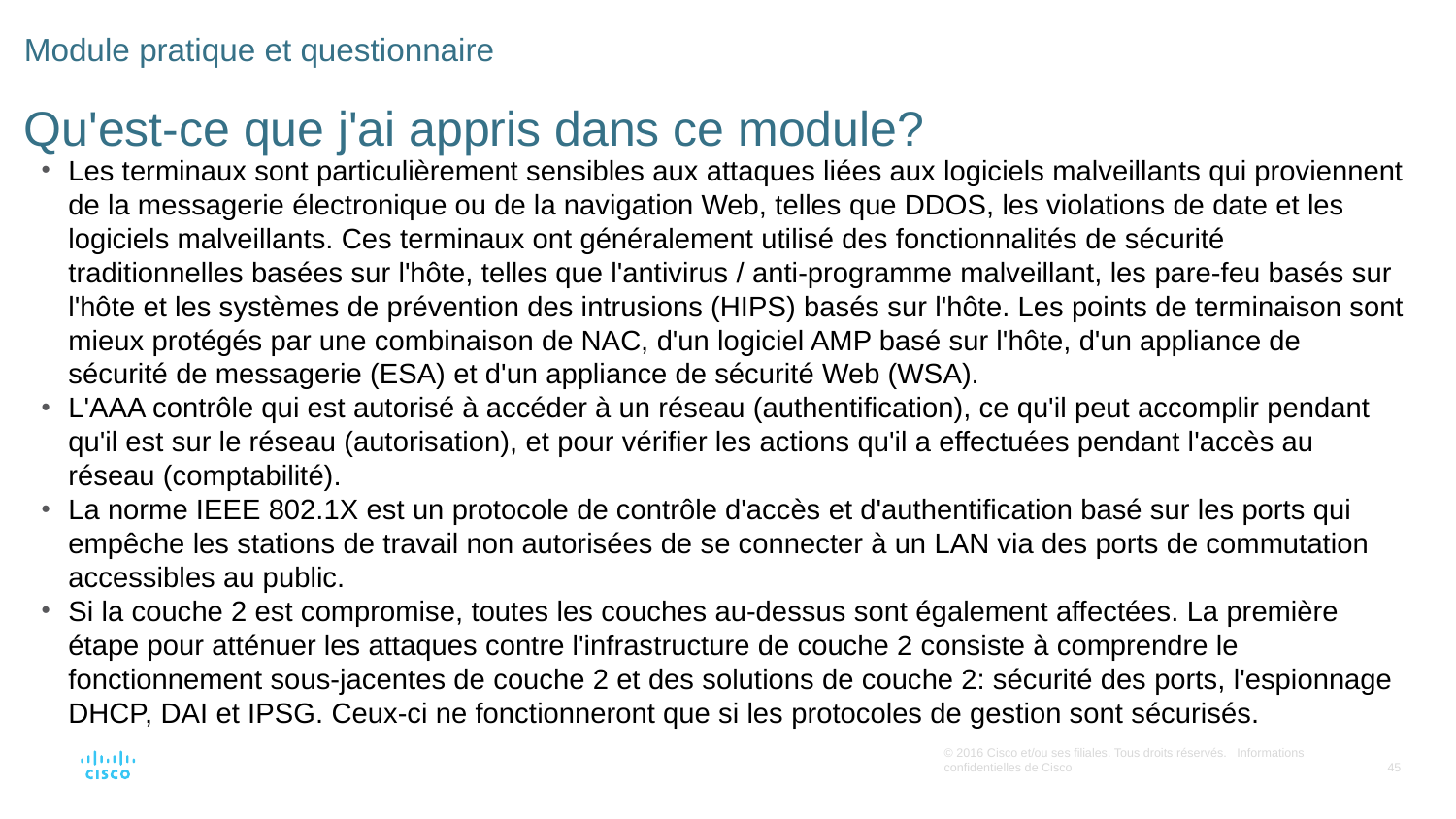

# Module pratique et questionnaire Qu'est-ce que j'ai appris dans ce module?
Les terminaux sont particulièrement sensibles aux attaques liées aux logiciels malveillants qui proviennent de la messagerie électronique ou de la navigation Web, telles que DDOS, les violations de date et les logiciels malveillants. Ces terminaux ont généralement utilisé des fonctionnalités de sécurité traditionnelles basées sur l'hôte, telles que l'antivirus / anti-programme malveillant, les pare-feu basés sur l'hôte et les systèmes de prévention des intrusions (HIPS) basés sur l'hôte. Les points de terminaison sont mieux protégés par une combinaison de NAC, d'un logiciel AMP basé sur l'hôte, d'un appliance de sécurité de messagerie (ESA) et d'un appliance de sécurité Web (WSA).
L'AAA contrôle qui est autorisé à accéder à un réseau (authentification), ce qu'il peut accomplir pendant qu'il est sur le réseau (autorisation), et pour vérifier les actions qu'il a effectuées pendant l'accès au réseau (comptabilité).
La norme IEEE 802.1X est un protocole de contrôle d'accès et d'authentification basé sur les ports qui empêche les stations de travail non autorisées de se connecter à un LAN via des ports de commutation accessibles au public.
Si la couche 2 est compromise, toutes les couches au-dessus sont également affectées. La première étape pour atténuer les attaques contre l'infrastructure de couche 2 consiste à comprendre le fonctionnement sous-jacentes de couche 2 et des solutions de couche 2: sécurité des ports, l'espionnage DHCP, DAI et IPSG. Ceux-ci ne fonctionneront que si les protocoles de gestion sont sécurisés.